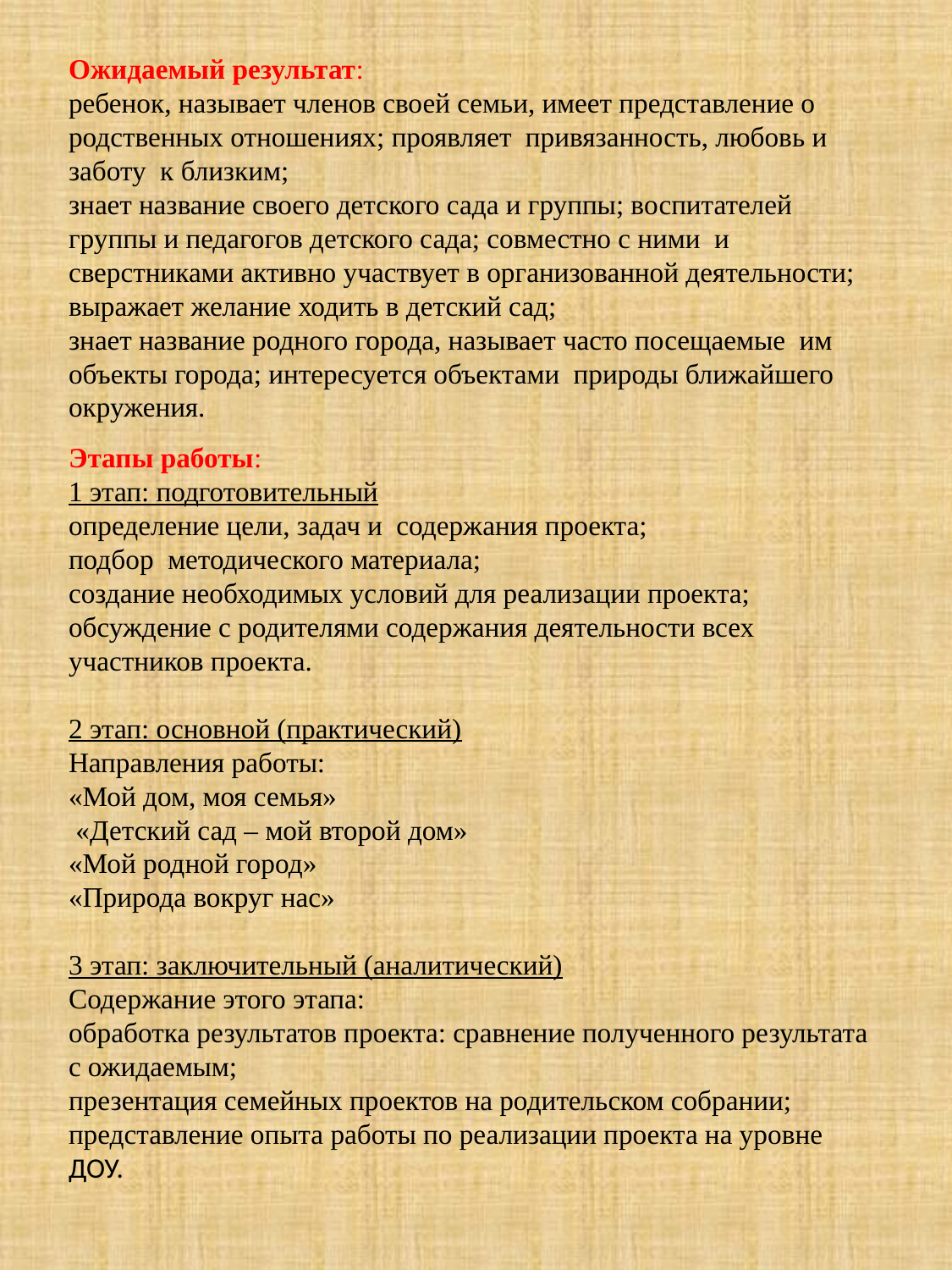

Ожидаемый результат:
ребенок, называет членов своей семьи, имеет представление о родственных отношениях; проявляет  привязанность, любовь и заботу  к близким;
знает название своего детского сада и группы; воспитателей группы и педагогов детского сада; совместно с ними  и сверстниками активно участвует в организованной деятельности; выражает желание ходить в детский сад;
знает название родного города, называет часто посещаемые  им объекты города; интересуется объектами  природы ближайшего окружения.

Этапы работы:
1 этап: подготовительный
определение цели, задач и  содержания проекта;
подбор  методического материала;
создание необходимых условий для реализации проекта; обсуждение с родителями содержания деятельности всех участников проекта.

2 этап: основной (практический)
Направления работы:
«Мой дом, моя семья»
 «Детский сад – мой второй дом»
«Мой родной город»
«Природа вокруг нас»

3 этап: заключительный (аналитический)
Содержание этого этапа:
обработка результатов проекта: сравнение полученного результата с ожидаемым;
презентация семейных проектов на родительском собрании;
представление опыта работы по реализации проекта на уровне ДОУ.